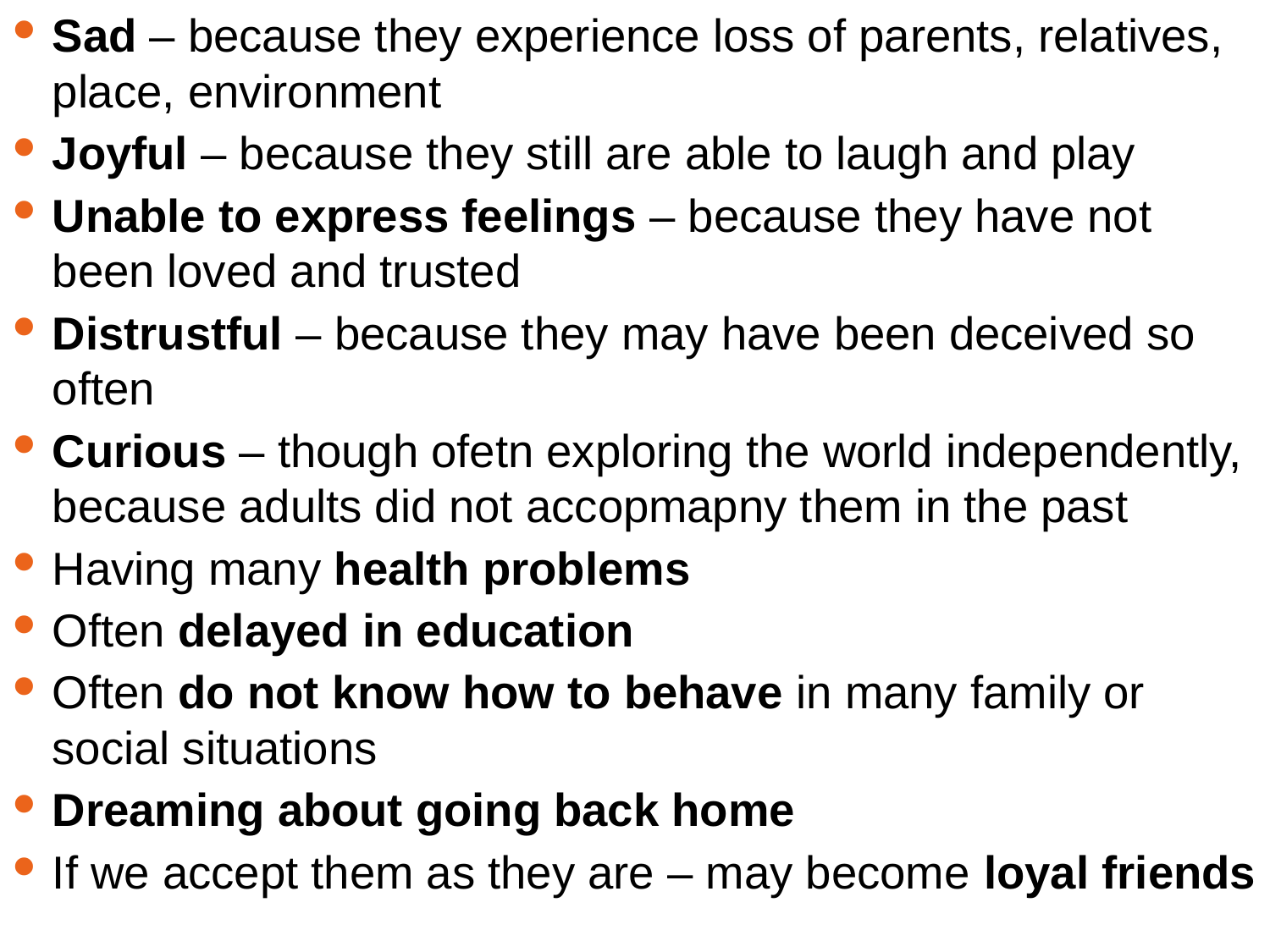

Sad – because they experience loss of parents, relatives, place, environment
Joyful – because they still are able to laugh and play
Unable to express feelings – because they have not been loved and trusted
Distrustful – because they may have been deceived so often
Curious – though ofetn exploring the world independently, because adults did not accopmapny them in the past
Having many health problems
Often delayed in education
Often do not know how to behave in many family or social situations
Dreaming about going back home
If we accept them as they are – may become loyal friends
#